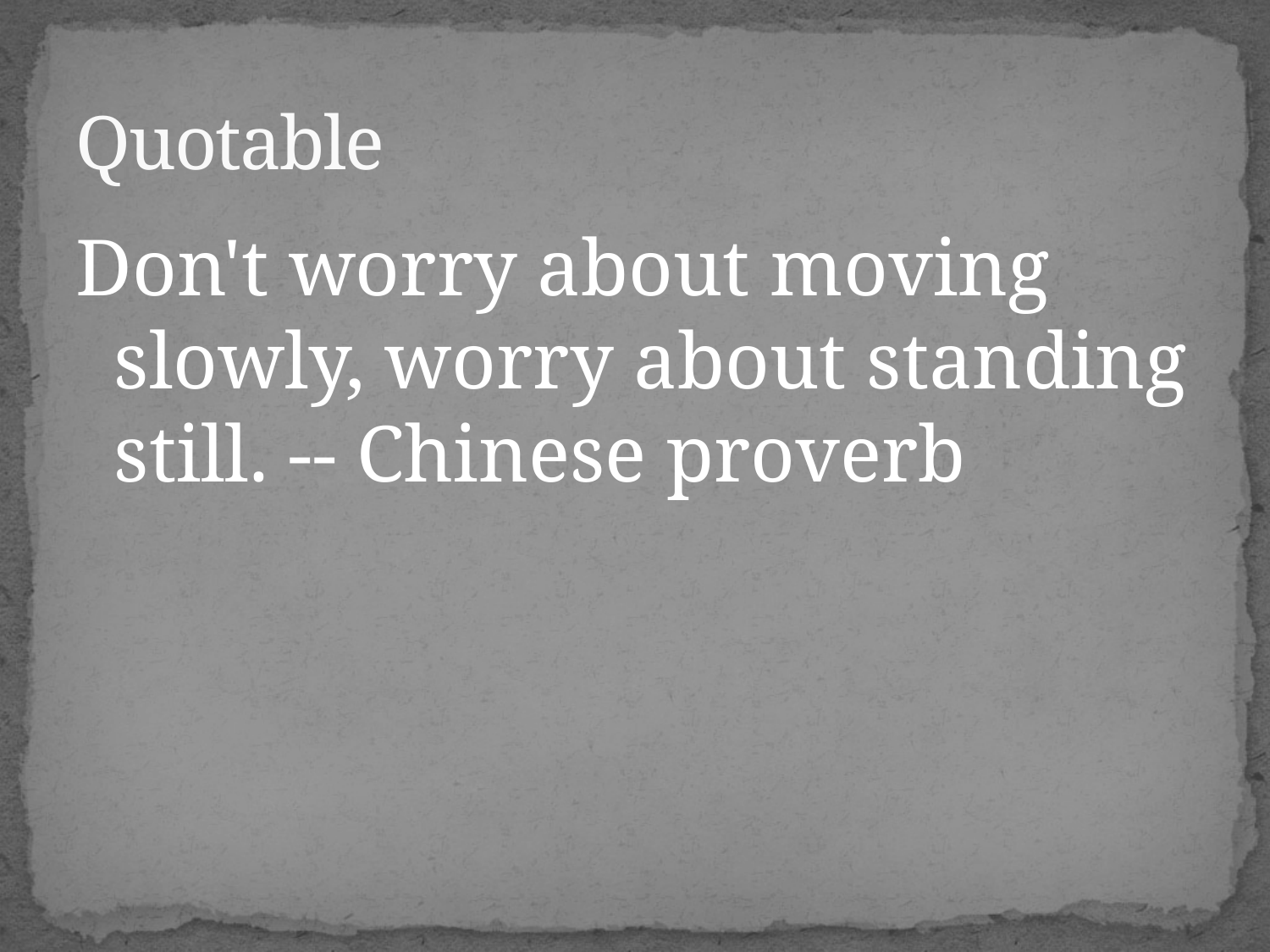

# Quotable
Don't worry about moving slowly, worry about standing still. -- Chinese proverb